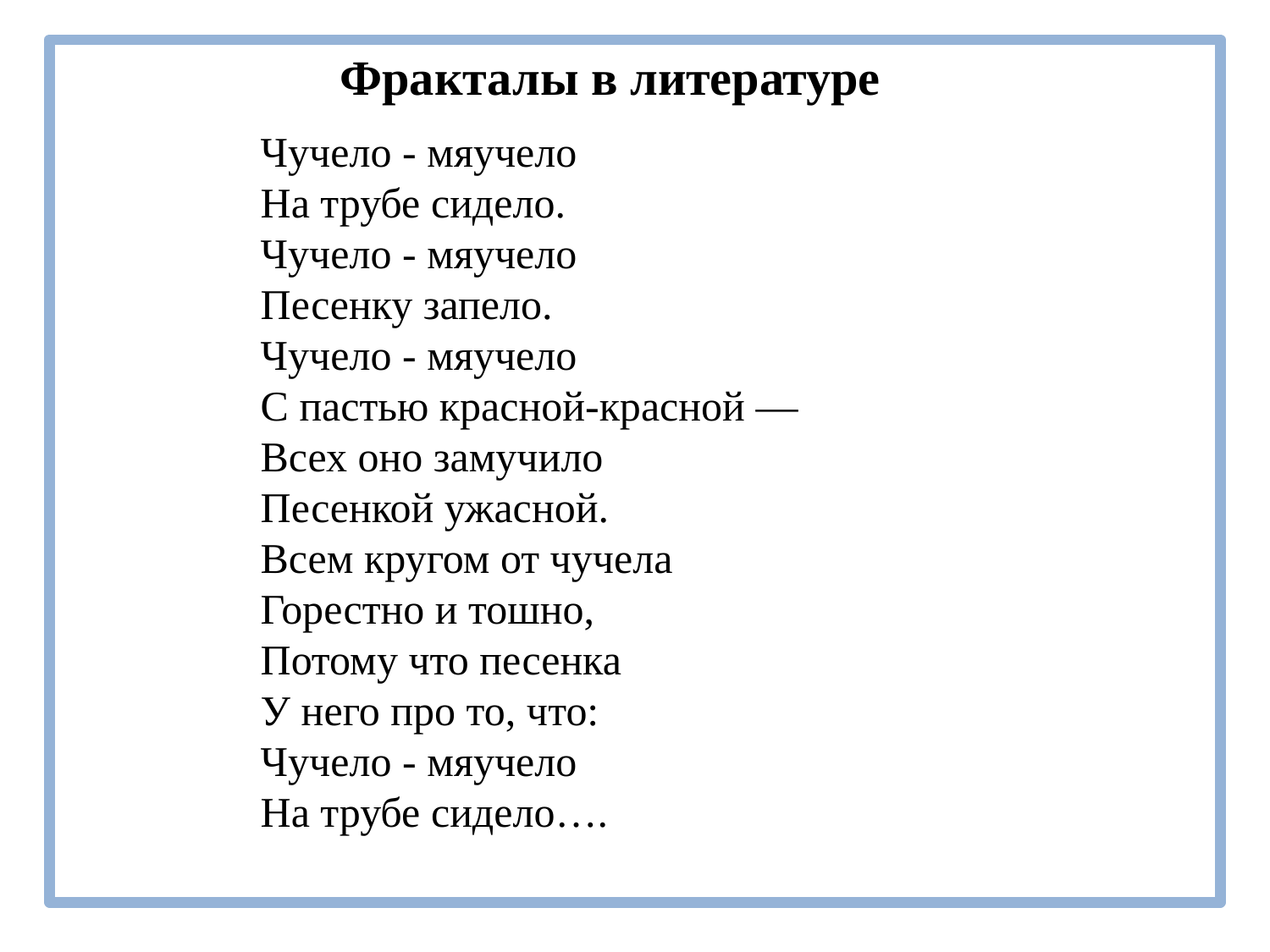

Фракталы в литературе
Чучело - мяучело
На трубе сидело.
Чучело - мяучело
Песенку запело.
Чучело - мяучело
С пастью красной-красной —
Всех оно замучило
Песенкой ужасной.
Всем кругом от чучела
Горестно и тошно,
Потому что песенка
У него про то, что:
Чучело - мяучело
На трубе сидело….